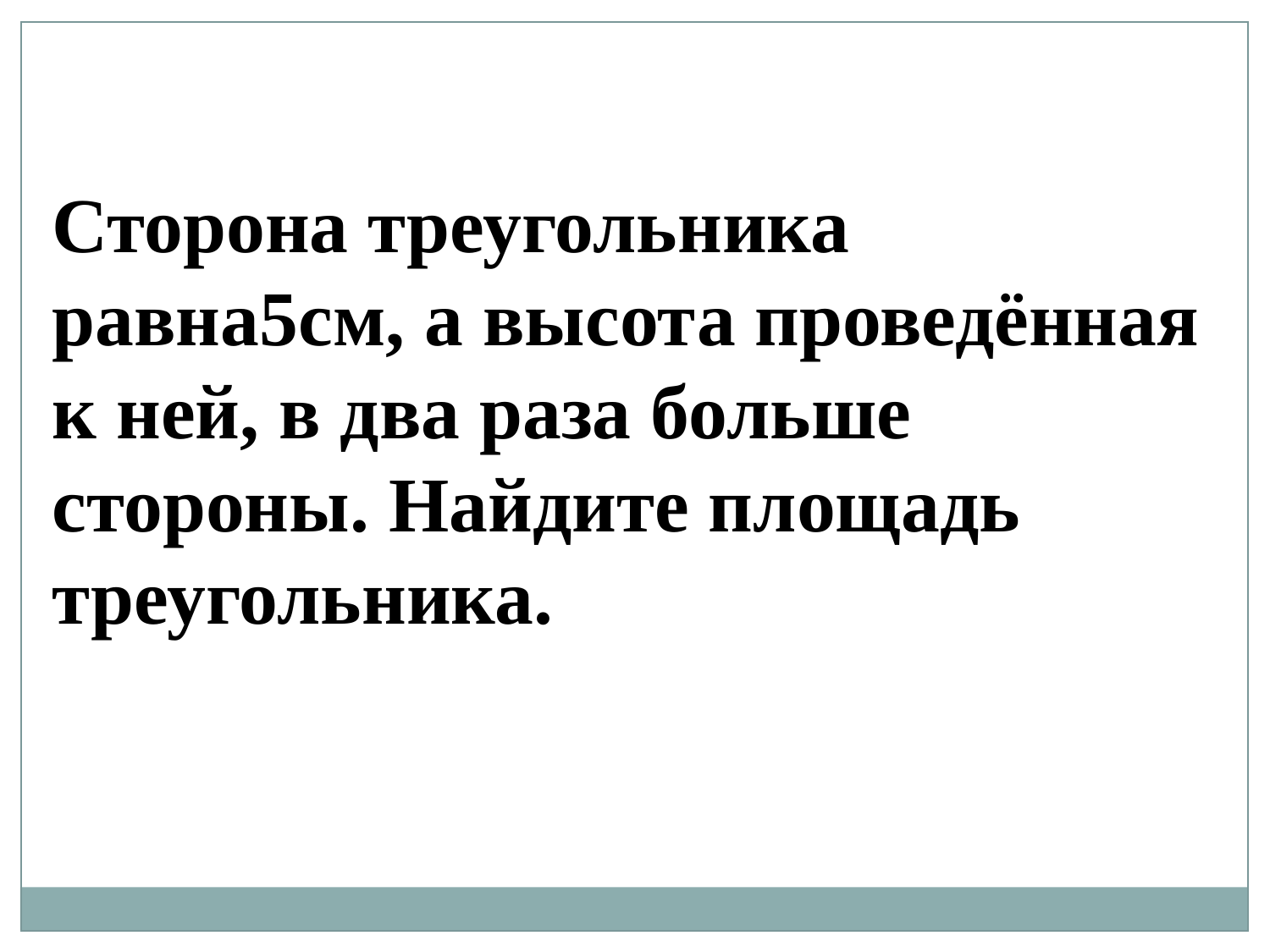

Сторона треугольника равна5см, а высота проведённая к ней, в два раза больше стороны. Найдите площадь треугольника.